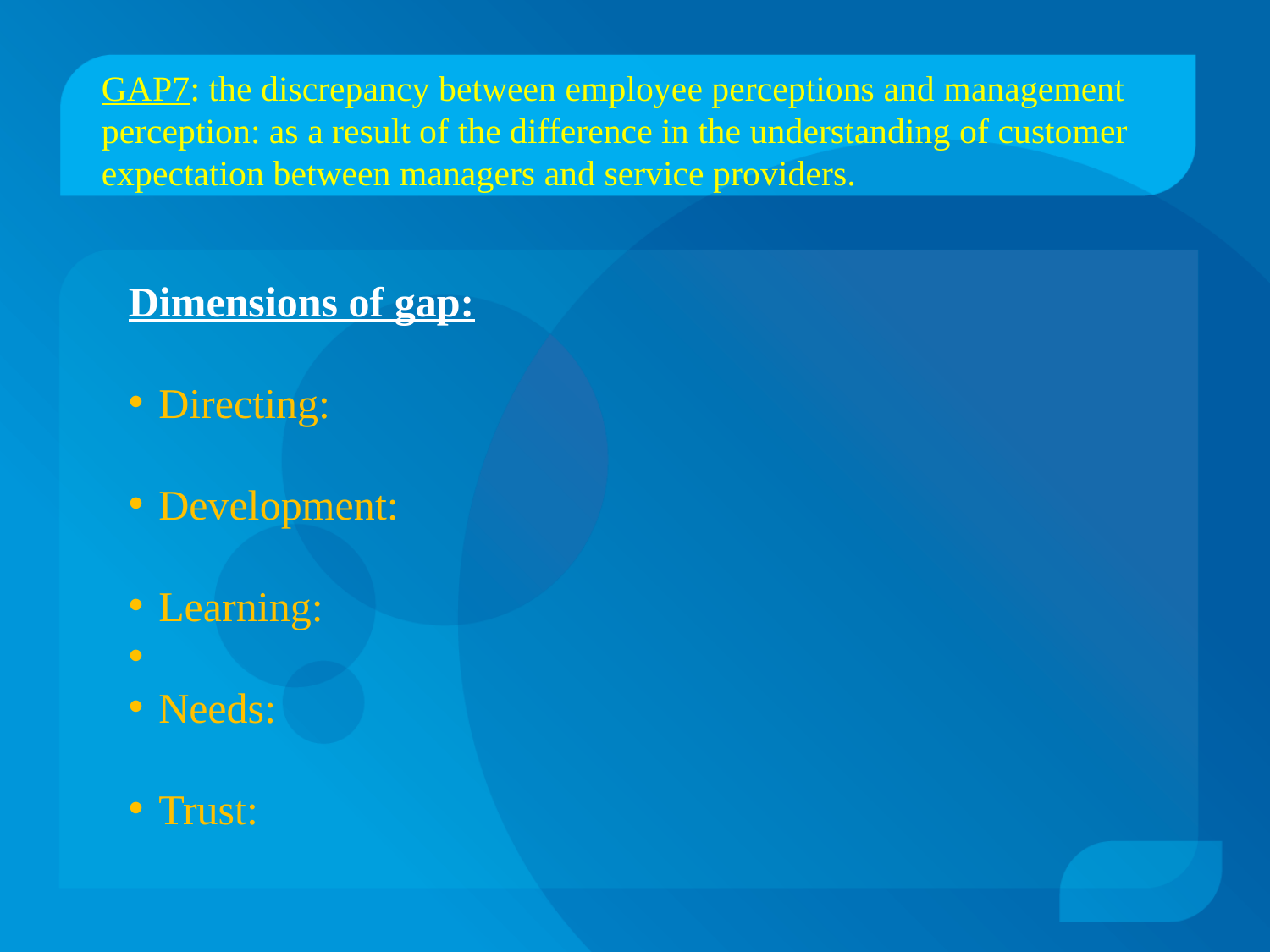

GAP7: the discrepancy between employee perceptions and management   perception: as a result of the difference in the understanding of customer expectation between managers and service providers.

Dimensions of gap:

Directing:

Development:

Learning:

Needs:

Trust: